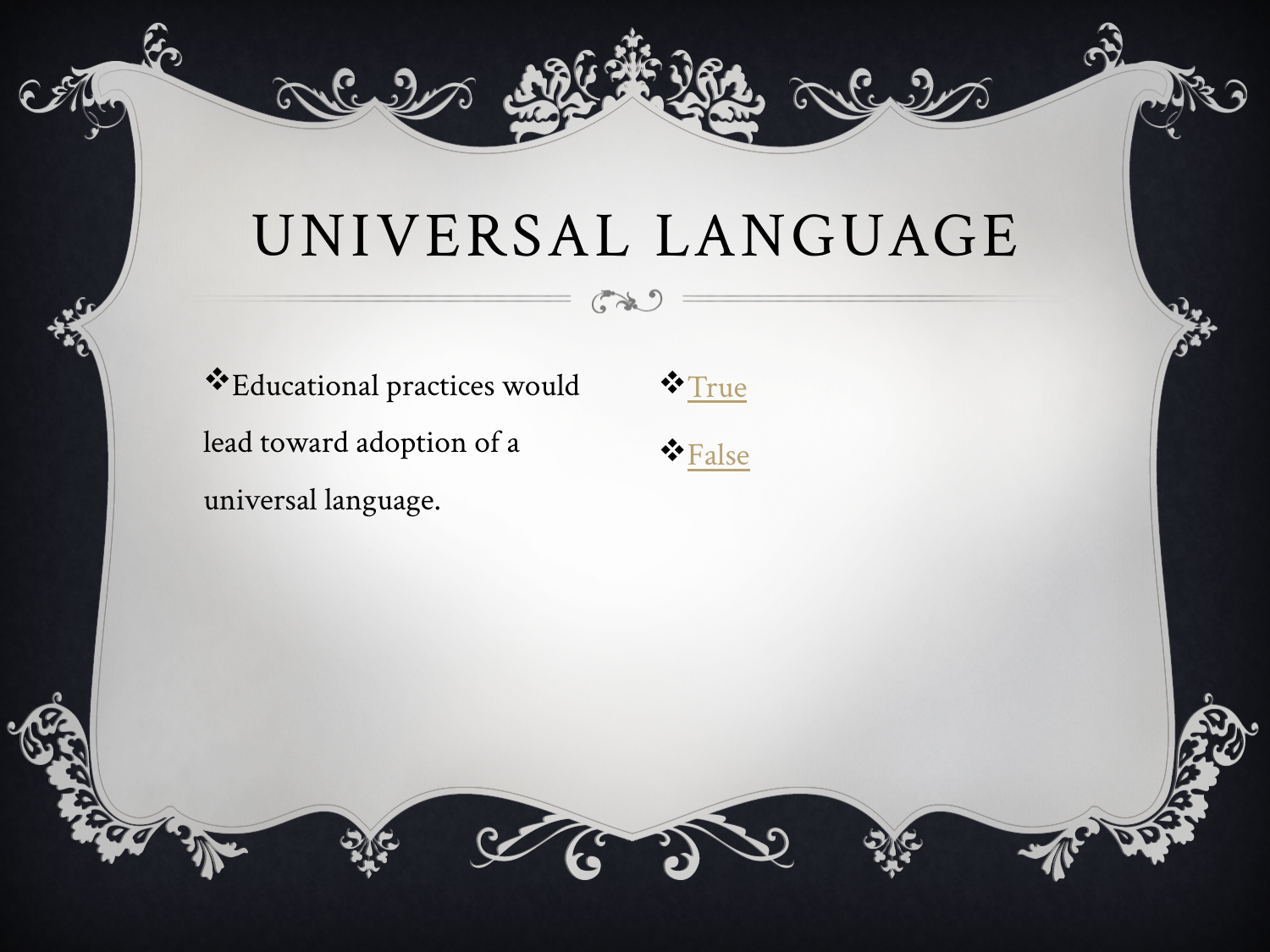

# Universal Language
Educational practices would lead toward adoption of a universal language.
True
False